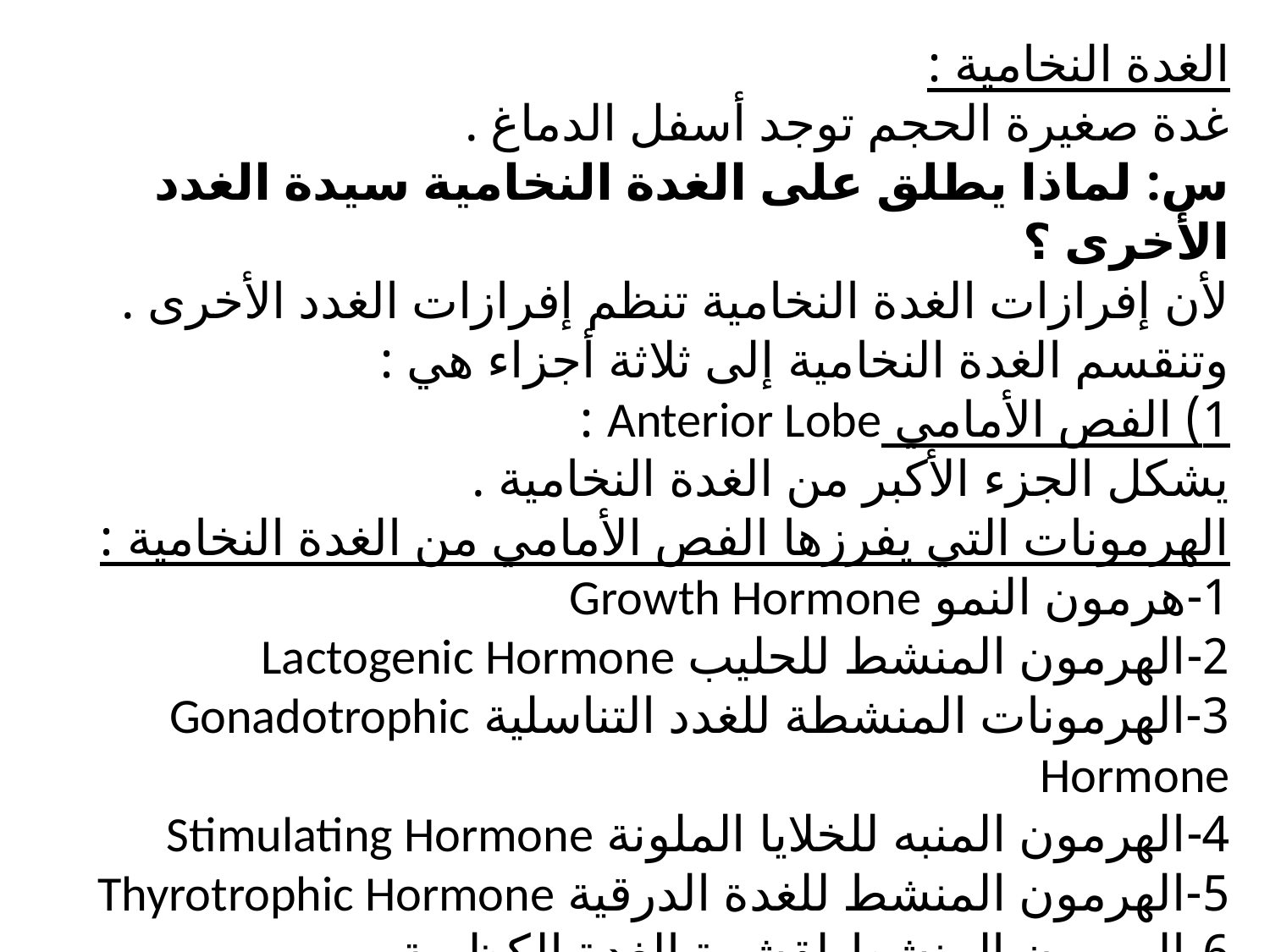

الغدة النخامية :
غدة صغيرة الحجم توجد أسفل الدماغ .
س: لماذا يطلق على الغدة النخامية سيدة الغدد الأخرى ؟
لأن إفرازات الغدة النخامية تنظم إفرازات الغدد الأخرى .
وتنقسم الغدة النخامية إلى ثلاثة أجزاء هي :
1) الفص الأمامي Anterior Lobe :
يشكل الجزء الأكبر من الغدة النخامية .
الهرمونات التي يفرزها الفص الأمامي من الغدة النخامية :
1-هرمون النمو Growth Hormone
2-الهرمون المنشط للحليب Lactogenic Hormone
3-الهرمونات المنشطة للغدد التناسلية Gonadotrophic Hormone
4-الهرمون المنبه للخلايا الملونة Stimulating Hormone
5-الهرمون المنشط للغدة الدرقية Thyrotrophic Hormone
6-الهرمون المنشط لقشرة الغدة الكظرية Adrenocorticotrophic Hormone